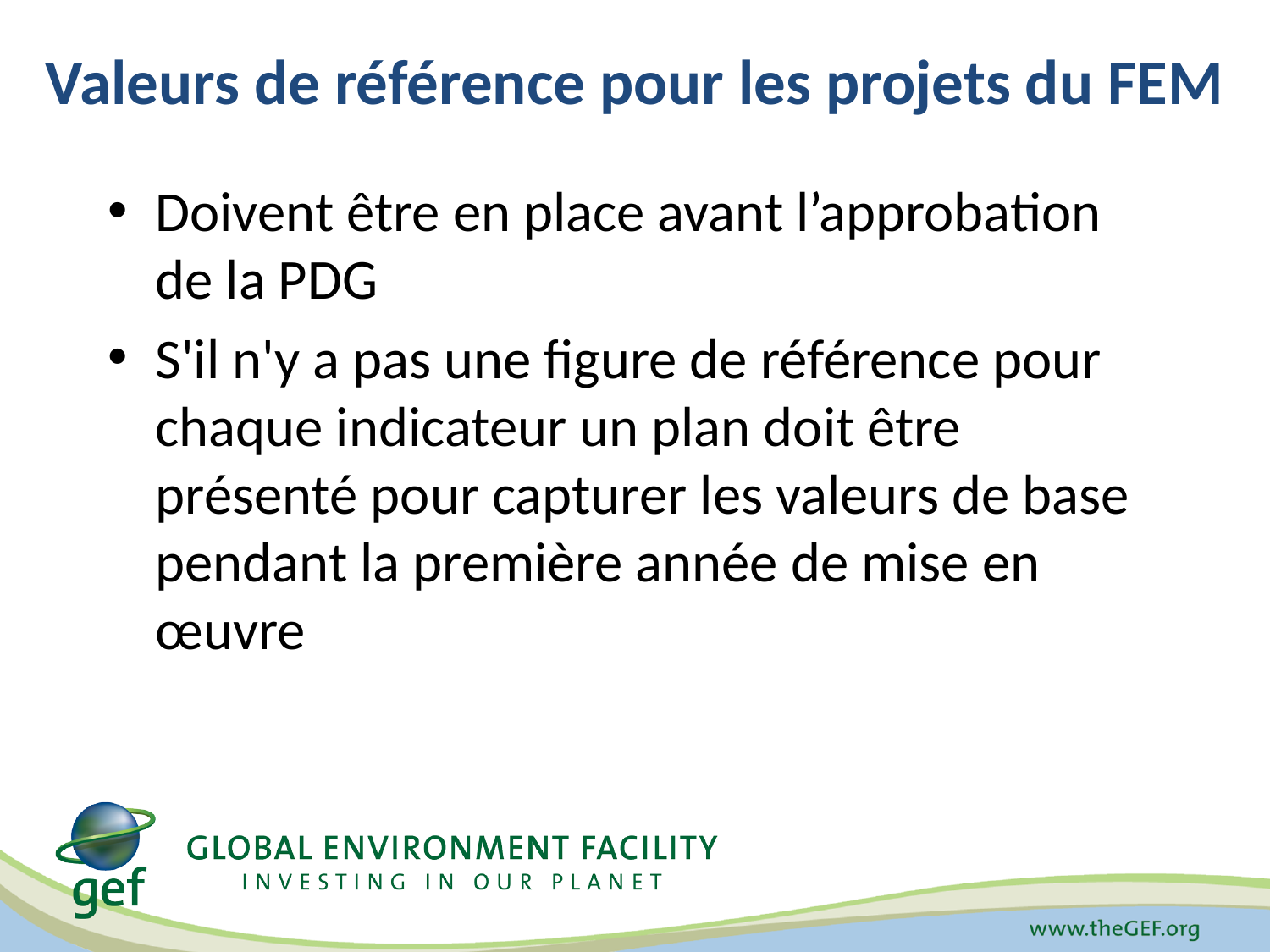

# Valeurs de référence pour les projets du FEM
Doivent être en place avant l’approbation de la PDG
S'il n'y a pas une figure de référence pour chaque indicateur un plan doit être présenté pour capturer les valeurs de base pendant la première année de mise en œuvre